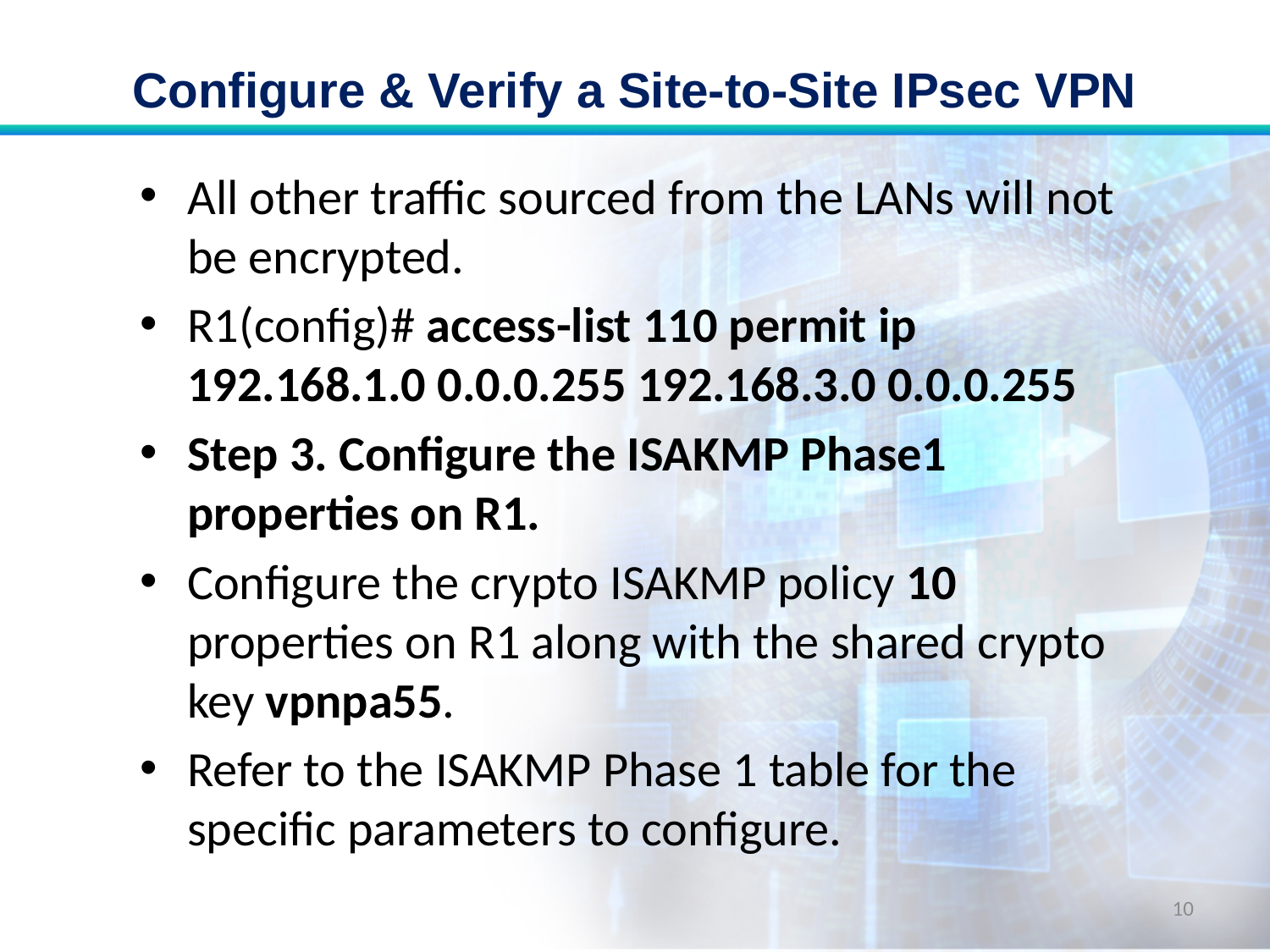

# Configure & Verify a Site-to-Site IPsec VPN
All other traffic sourced from the LANs will not be encrypted.
R1(config)# access-list 110 permit ip 192.168.1.0 0.0.0.255 192.168.3.0 0.0.0.255
Step 3. Configure the ISAKMP Phase1 properties on R1.
Configure the crypto ISAKMP policy 10 properties on R1 along with the shared crypto key vpnpa55.
Refer to the ISAKMP Phase 1 table for the specific parameters to configure.

10